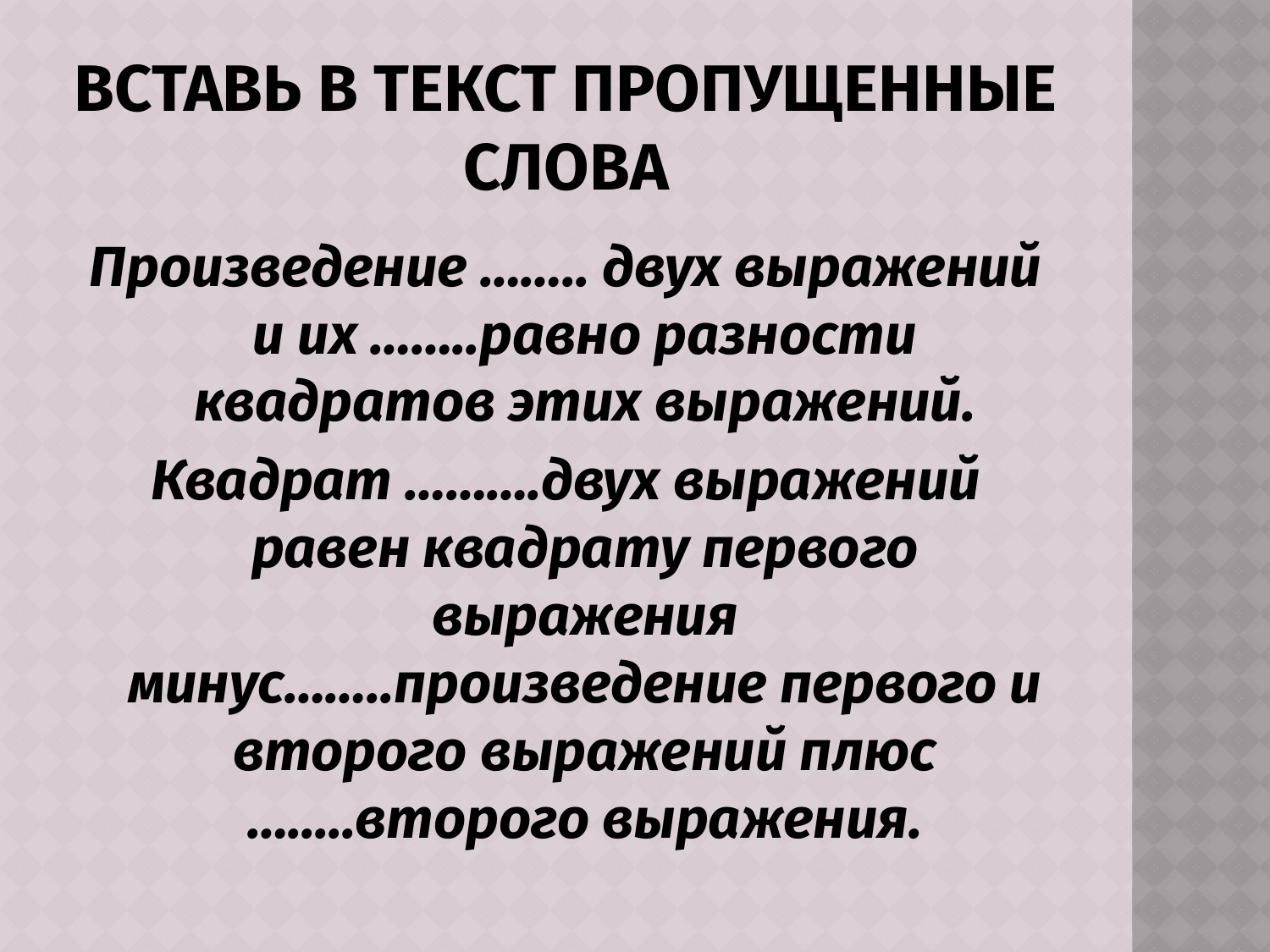

# Вставь в текст пропущенные слова
Произведение …….. двух выражений и их ……..равно разности квадратов этих выражений.
Квадрат ……….двух выражений равен квадрату первого выражения минус……..произведение первого и второго выражений плюс ….....второго выражения.